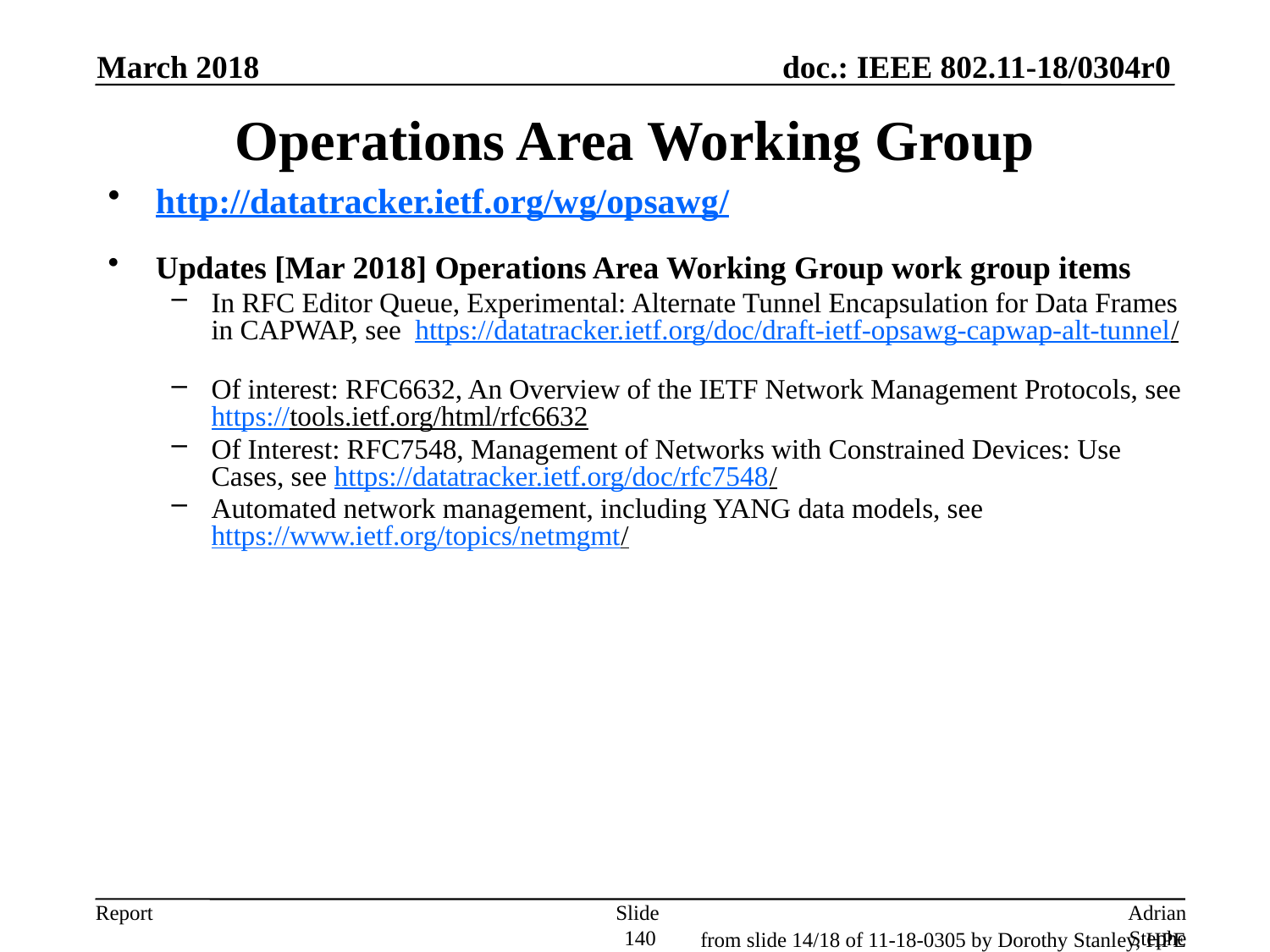

March 2018
# Operations Area Working Group
http://datatracker.ietf.org/wg/opsawg/

Updates [Mar 2018] Operations Area Working Group work group items
In RFC Editor Queue, Experimental: Alternate Tunnel Encapsulation for Data Frames in CAPWAP, see  https://datatracker.ietf.org/doc/draft-ietf-opsawg-capwap-alt-tunnel/
Of interest: RFC6632, An Overview of the IETF Network Management Protocols, see https://tools.ietf.org/html/rfc6632
Of Interest: RFC7548, Management of Networks with Constrained Devices: Use Cases, see https://datatracker.ietf.org/doc/rfc7548/
Automated network management, including YANG data models, see https://www.ietf.org/topics/netmgmt/

Slide 140
Adrian Stephens, Intel Corporation
from slide 14/18 of 11-18-0305 by Dorothy Stanley, HPE